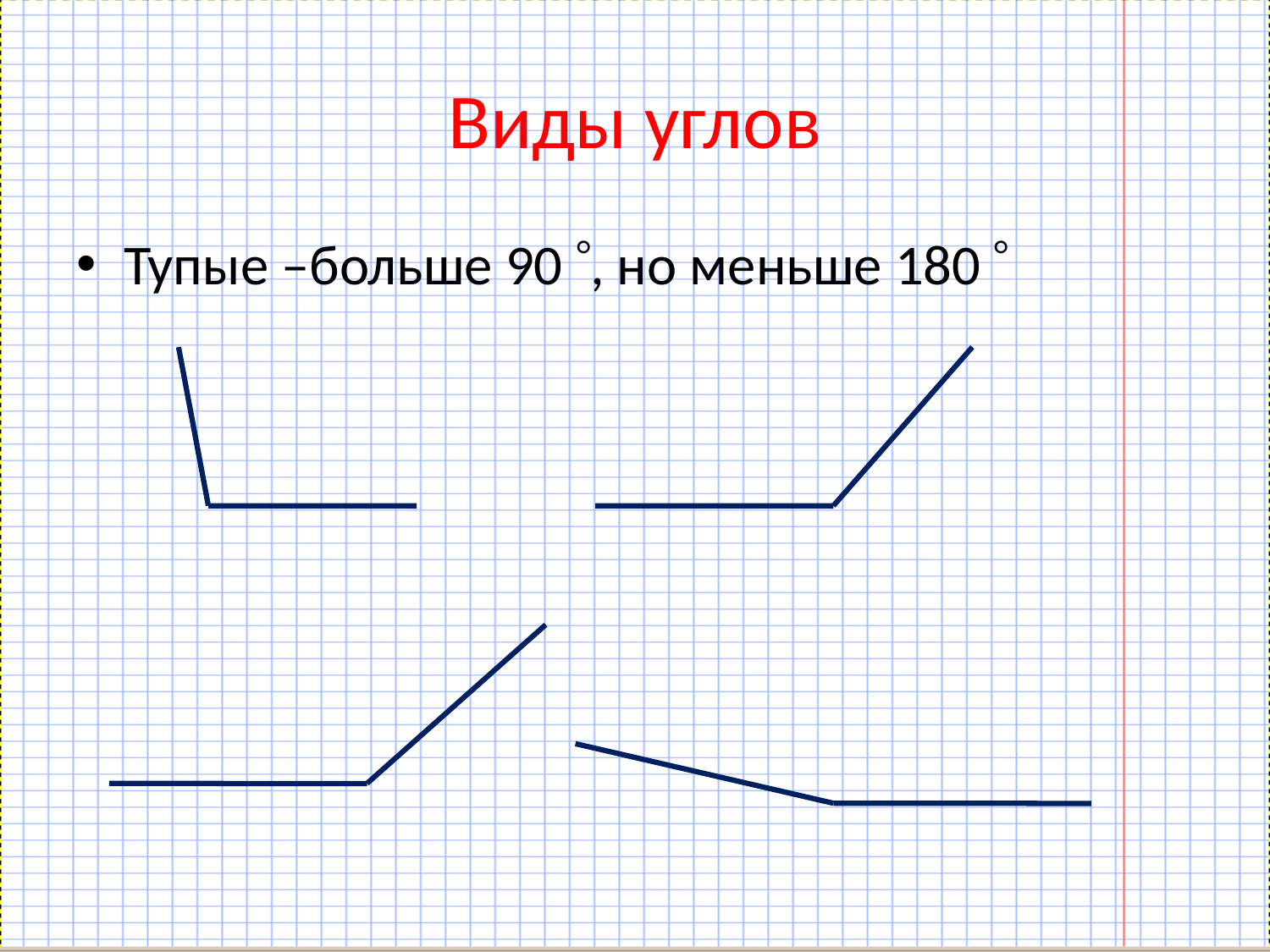

# Виды углов
Тупые –больше 90 °, но меньше 180 °